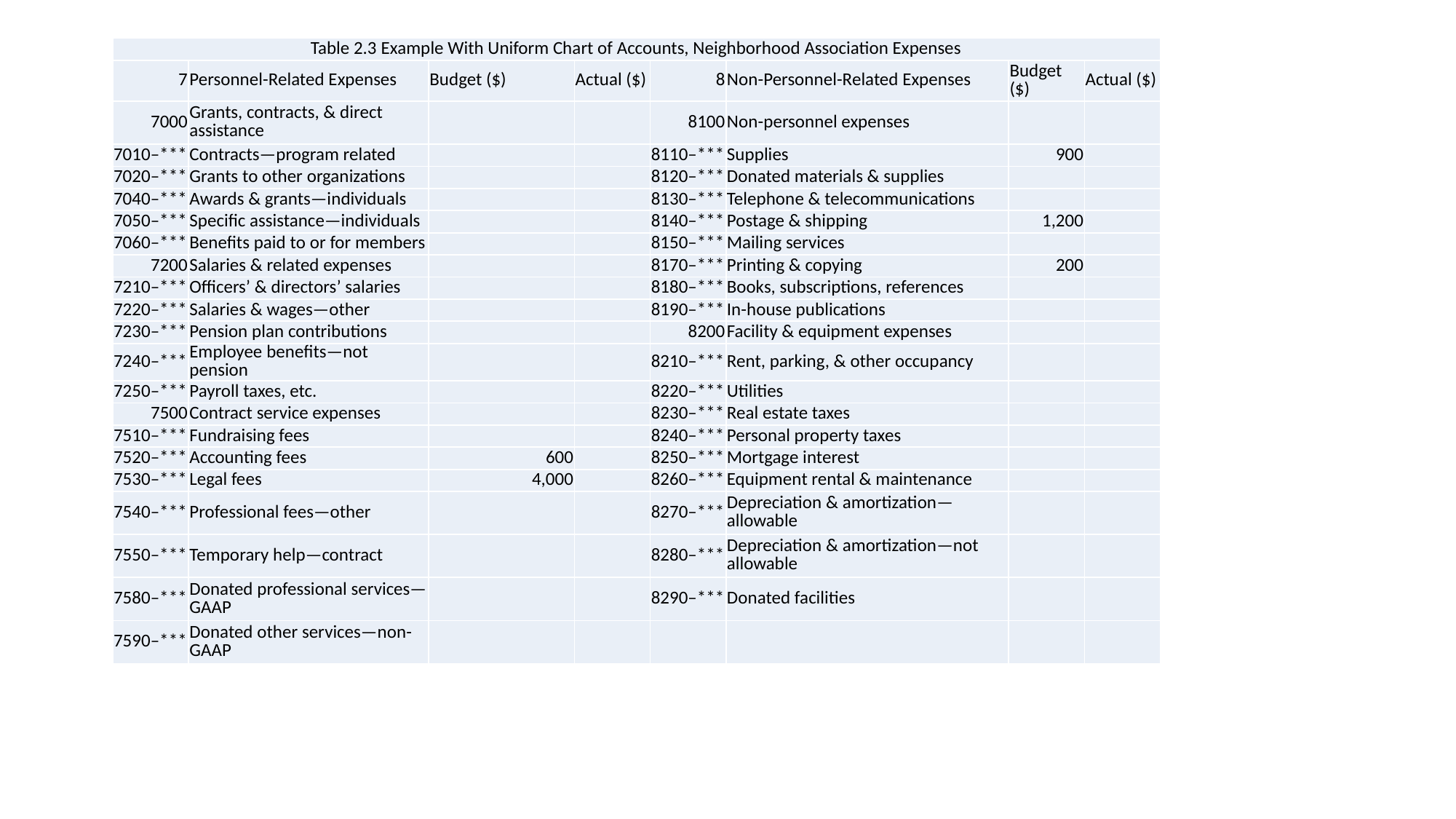

| Table 2.3 Example With Uniform Chart of Accounts, Neighborhood Association Expenses |  |  |  |  |  |  |  |
| --- | --- | --- | --- | --- | --- | --- | --- |
| 7 | Personnel-Related Expenses | Budget ($) | Actual ($) | 8 | Non-Personnel-Related Expenses | Budget ($) | Actual ($) |
| 7000 | Grants, contracts, & direct assistance |  |  | 8100 | Non-personnel expenses |  |  |
| 7010–\*\*\* | Contracts—program related |  |  | 8110–\*\*\* | Supplies | 900 |  |
| 7020–\*\*\* | Grants to other organizations |  |  | 8120–\*\*\* | Donated materials & supplies |  |  |
| 7040–\*\*\* | Awards & grants—individuals |  |  | 8130–\*\*\* | Telephone & telecommunications |  |  |
| 7050–\*\*\* | Specific assistance—individuals |  |  | 8140–\*\*\* | Postage & shipping | 1,200 |  |
| 7060–\*\*\* | Benefits paid to or for members |  |  | 8150–\*\*\* | Mailing services |  |  |
| 7200 | Salaries & related expenses |  |  | 8170–\*\*\* | Printing & copying | 200 |  |
| 7210–\*\*\* | Officers’ & directors’ salaries |  |  | 8180–\*\*\* | Books, subscriptions, references |  |  |
| 7220–\*\*\* | Salaries & wages—other |  |  | 8190–\*\*\* | In-house publications |  |  |
| 7230–\*\*\* | Pension plan contributions |  |  | 8200 | Facility & equipment expenses |  |  |
| 7240–\*\*\* | Employee benefits—not pension |  |  | 8210–\*\*\* | Rent, parking, & other occupancy |  |  |
| 7250–\*\*\* | Payroll taxes, etc. |  |  | 8220–\*\*\* | Utilities |  |  |
| 7500 | Contract service expenses |  |  | 8230–\*\*\* | Real estate taxes |  |  |
| 7510–\*\*\* | Fundraising fees |  |  | 8240–\*\*\* | Personal property taxes |  |  |
| 7520–\*\*\* | Accounting fees | 600 |  | 8250–\*\*\* | Mortgage interest |  |  |
| 7530–\*\*\* | Legal fees | 4,000 |  | 8260–\*\*\* | Equipment rental & maintenance |  |  |
| 7540–\*\*\* | Professional fees—other |  |  | 8270–\*\*\* | Depreciation & amortization—allowable |  |  |
| 7550–\*\*\* | Temporary help—contract |  |  | 8280–\*\*\* | Depreciation & amortization—not allowable |  |  |
| 7580–\*\*\* | Donated professional services—GAAP |  |  | 8290–\*\*\* | Donated facilities |  |  |
| 7590–\*\*\* | Donated other services—non-GAAP |  |  |  |  |  |  |
#